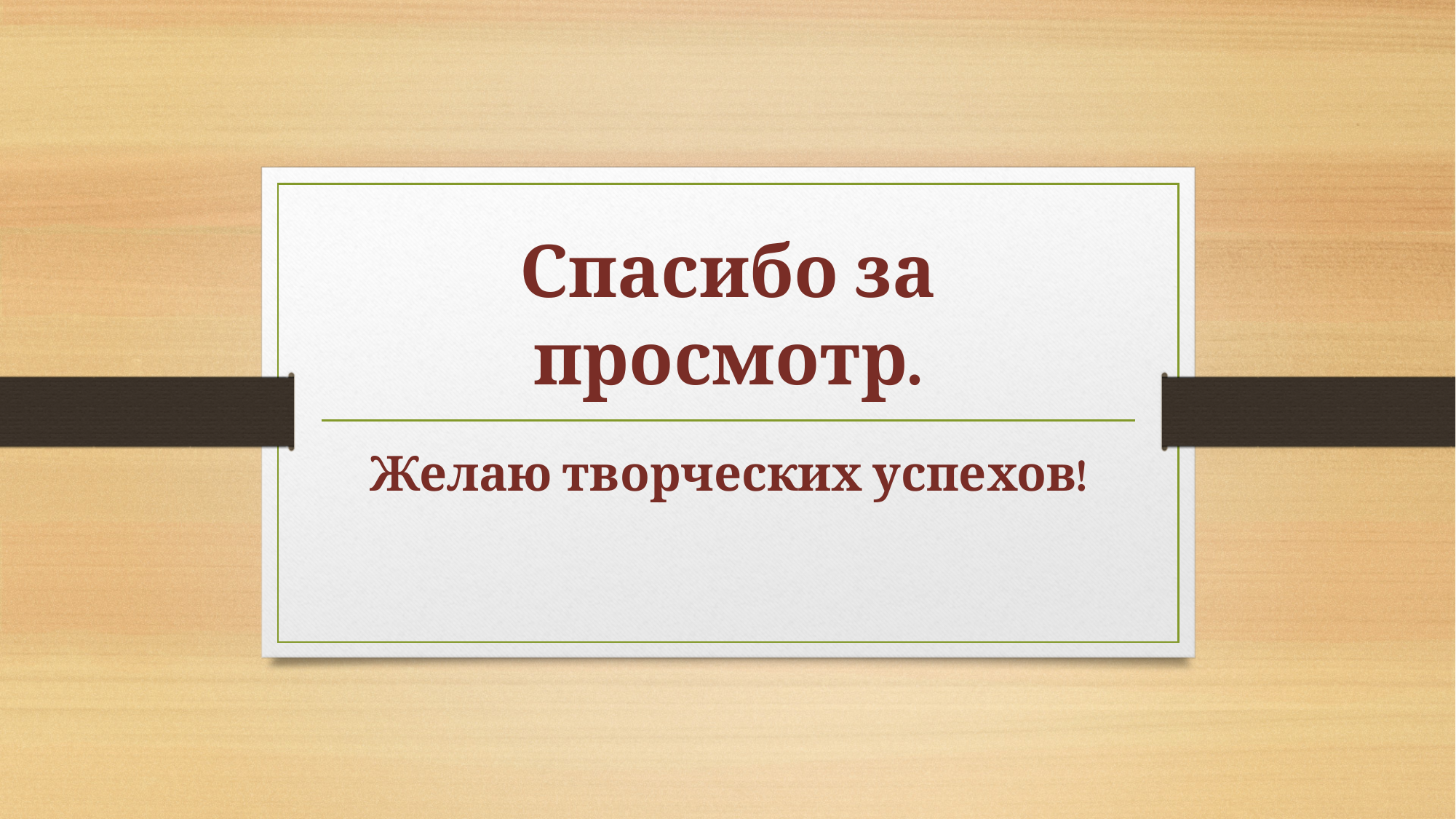

# Спасибо за просмотр.
Желаю творческих успехов!